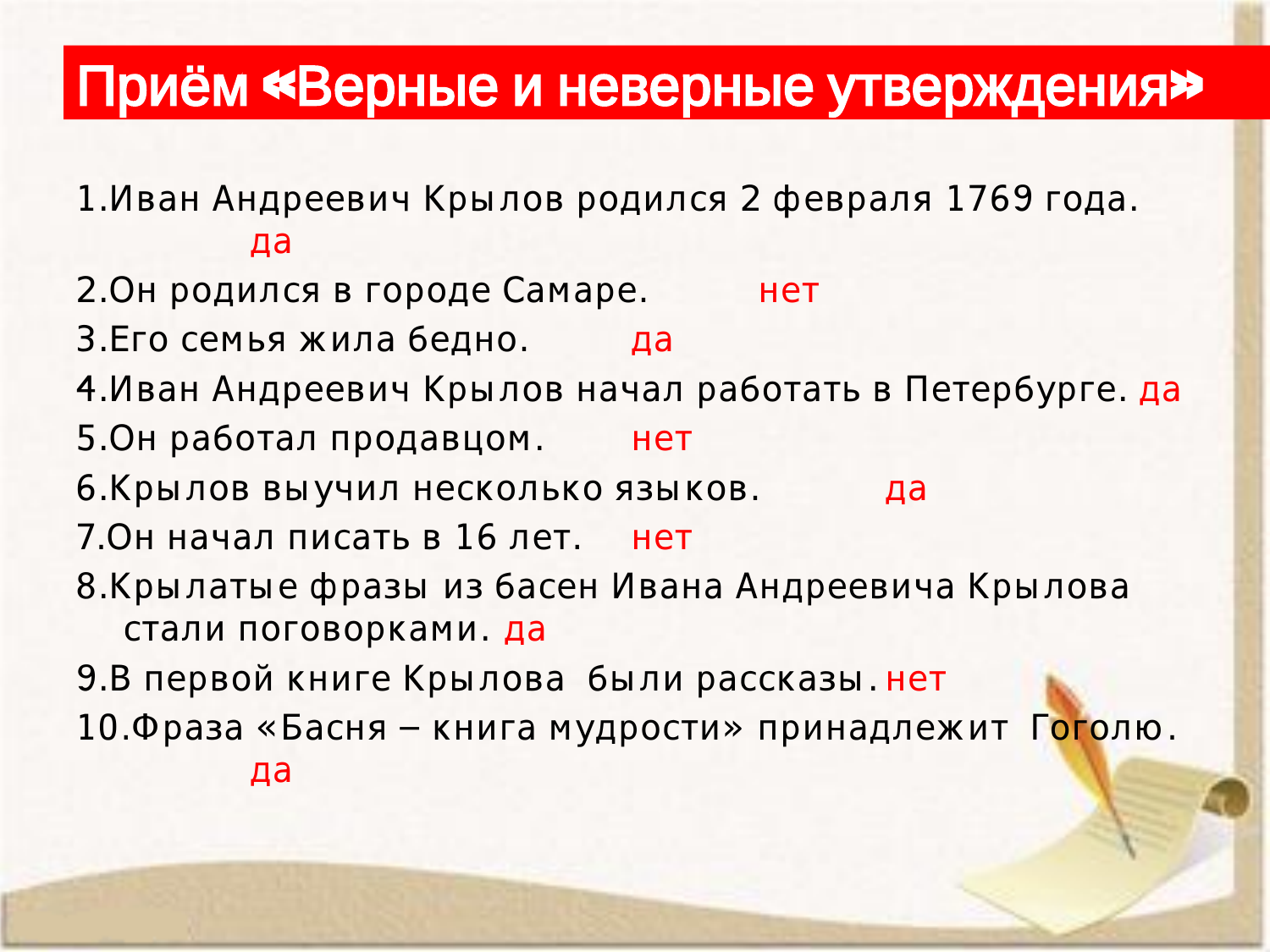

# Приём «Верные и неверные утверждения»
1.Иван Андреевич Крылов родился 2 февраля 1769 года.	да
2.Он родился в городе Самаре.	нет
3.Его семья жила бедно.	да
4.Иван Андреевич Крылов начал работать в Петербурге.	да
5.Он работал продавцом.	нет
6.Крылов выучил несколько языков.	да
7.Он начал писать в 16 лет.	нет
8.Крылатые фразы из басен Ивана Андреевича Крылова  стали поговорками.	да
9.В первой книге Крылова  были рассказы.	нет
10.Фраза «Басня – книга мудрости» принадлежит  Гоголю.	да